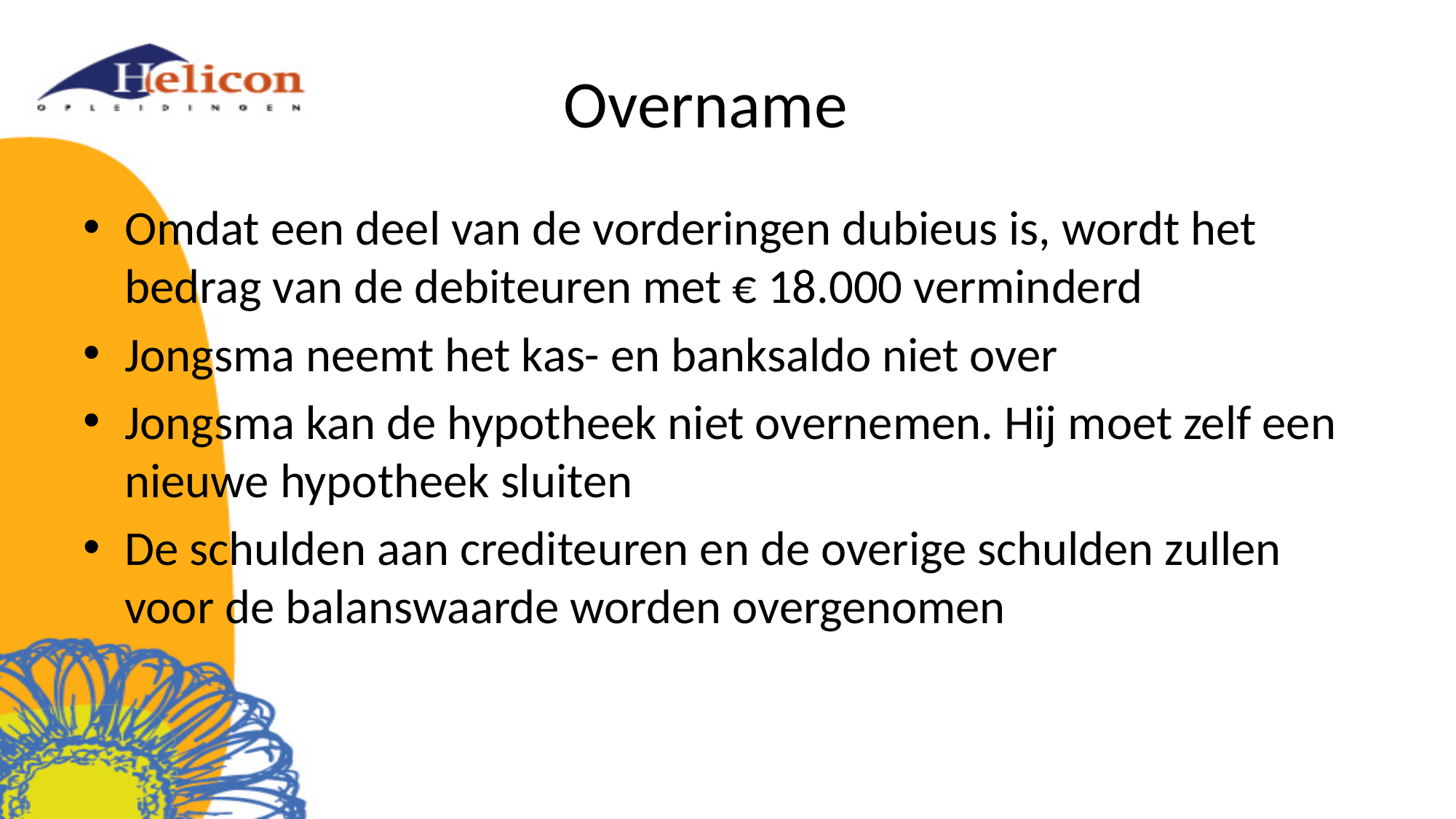

# Overname
Omdat een deel van de vorderingen dubieus is, wordt het bedrag van de debiteuren met € 18.000 verminderd
Jongsma neemt het kas- en banksaldo niet over
Jongsma kan de hypotheek niet overnemen. Hij moet zelf een nieuwe hypotheek sluiten
De schulden aan crediteuren en de overige schulden zullen voor de balanswaarde worden overgenomen